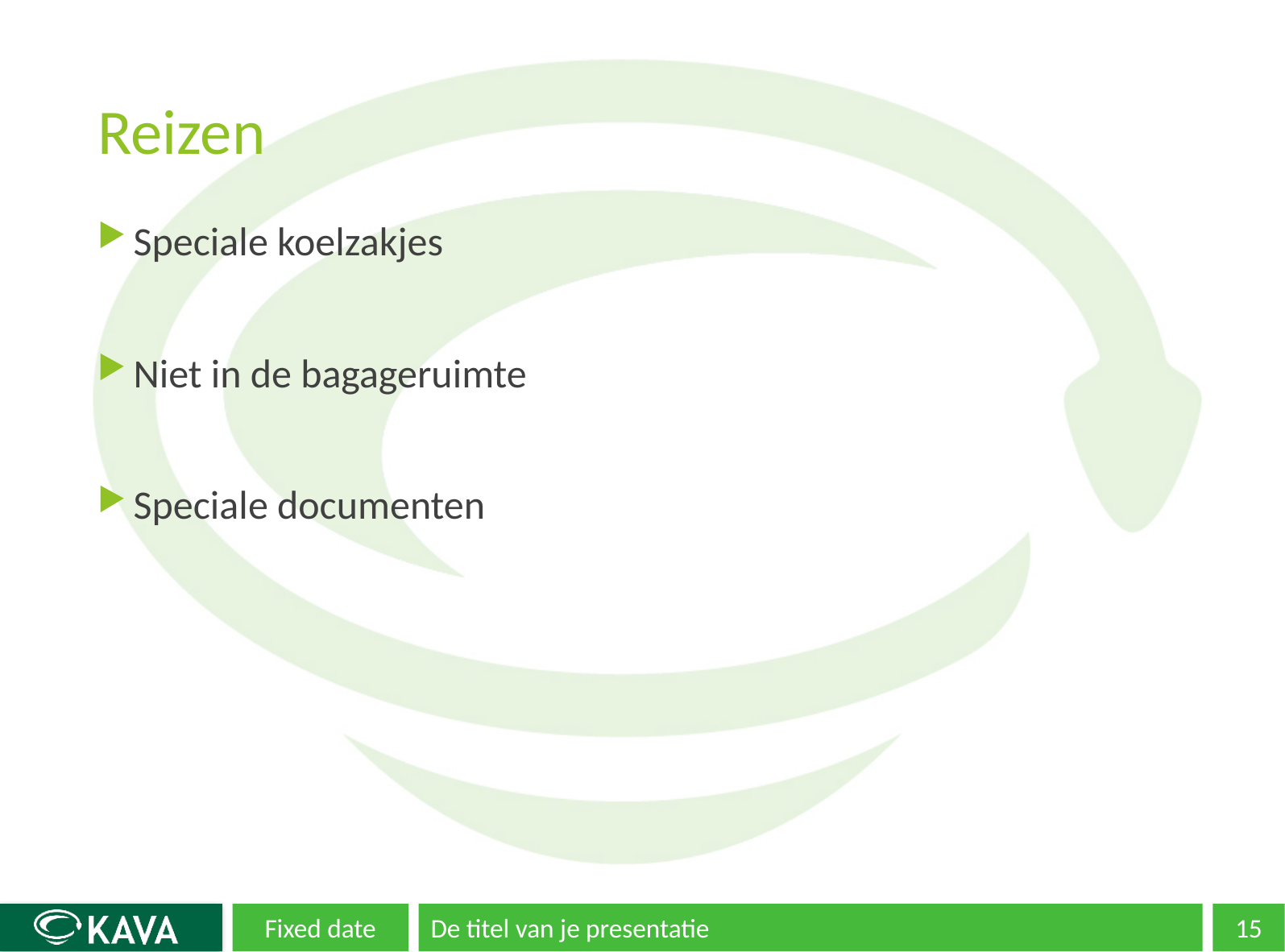

# Reizen
Speciale koelzakjes

Niet in de bagageruimte

Speciale documenten

Fixed date
De titel van je presentatie
15